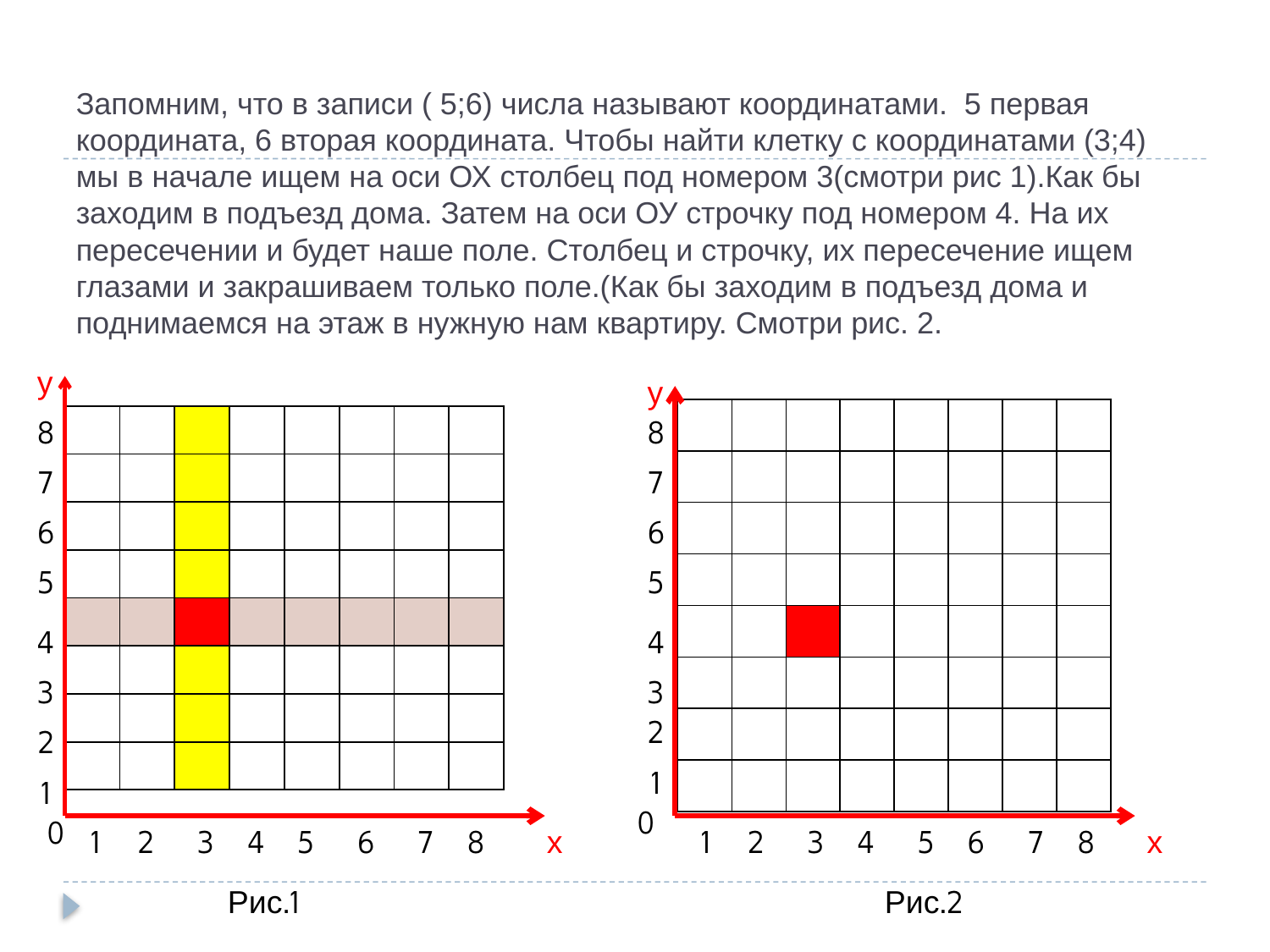

# Запомним, что в записи ( 5;6) числа называют координатами.  5 первая координата, 6 вторая координата. Чтобы найти клетку с координатами (3;4) мы в начале ищем на оси ОХ столбец под номером 3(смотри рис 1).Как бы заходим в подъезд дома. Затем на оси ОУ строчку под номером 4. На их пересечении и будет наше поле. Столбец и строчку, их пересечение ищем глазами и закрашиваем только поле.(Как бы заходим в подъезд дома и поднимаемся на этаж в нужную нам квартиру. Смотри рис. 2.
у
у
|  |  |  |  |  |  |  |  |
| --- | --- | --- | --- | --- | --- | --- | --- |
|  |  |  |  |  |  |  |  |
|  |  |  |  |  |  |  |  |
|  |  |  |  |  |  |  |  |
|  |  |  |  |  |  |  |  |
|  |  |  |  |  |  |  |  |
|  |  |  |  |  |  |  |  |
|  |  |  |  |  |  |  |  |
8
|  |  |  |  |  |  |  |  |
| --- | --- | --- | --- | --- | --- | --- | --- |
|  |  |  |  |  |  |  |  |
|  |  |  |  |  |  |  |  |
|  |  |  |  |  |  |  |  |
|  |  |  |  |  |  |  |  |
|  |  |  |  |  |  |  |  |
|  |  |  |  |  |  |  |  |
|  |  |  |  |  |  |  |  |
8
7
7
6
6
5
5
4
4
3
3
2
2
1
1
0
0
1
2
3
4
5
6
7
8
х
1
2
3
4
5
6
7
8
х
Рис.1
Рис.2